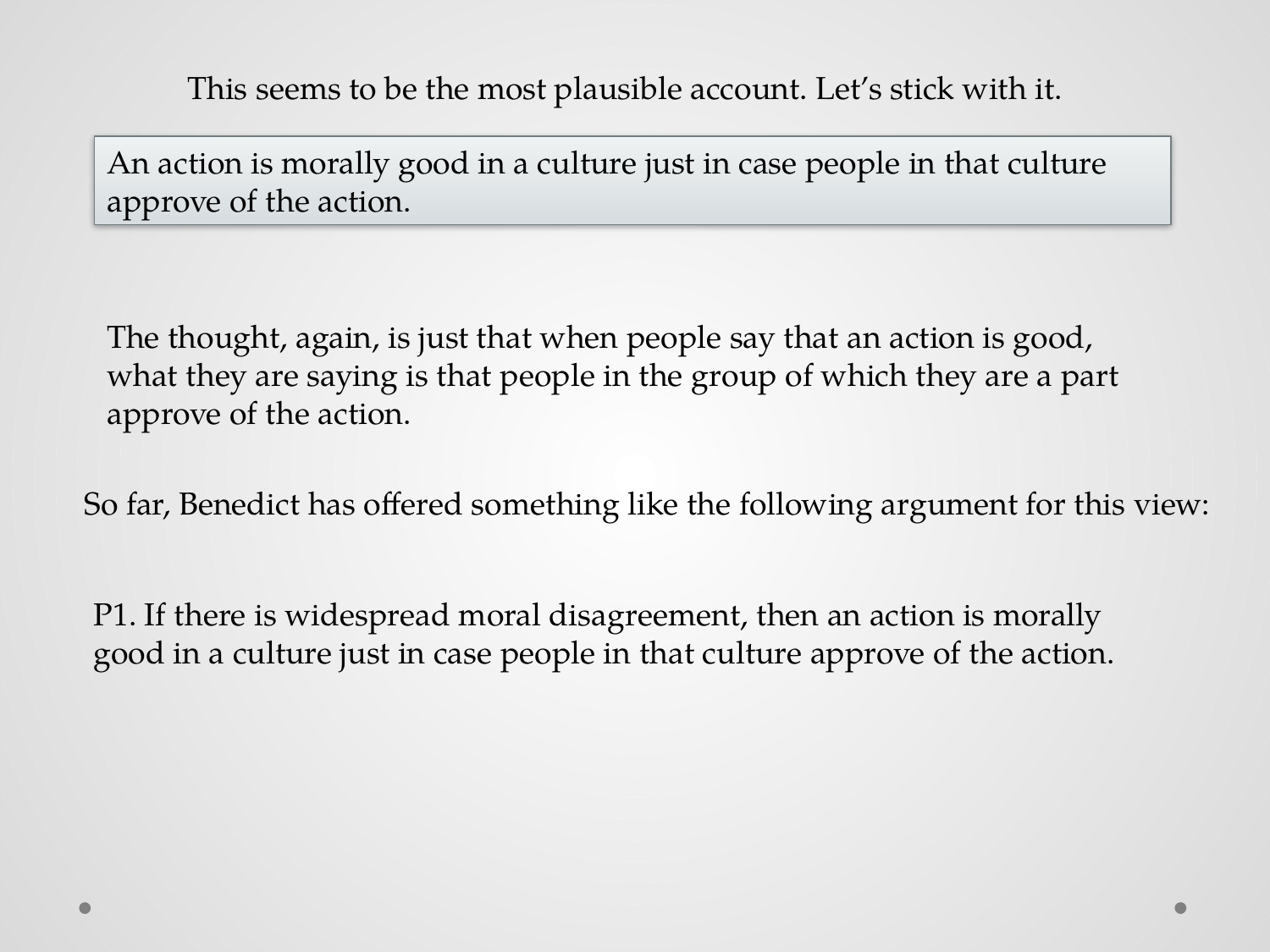

This seems to be the most plausible account. Let’s stick with it.
An action is morally good in a culture just in case people in that culture approve of the action.
The thought, again, is just that when people say that an action is good, what they are saying is that people in the group of which they are a part approve of the action.
So far, Benedict has offered something like the following argument for this view:
P1. If there is widespread moral disagreement, then an action is morally good in a culture just in case people in that culture approve of the action.